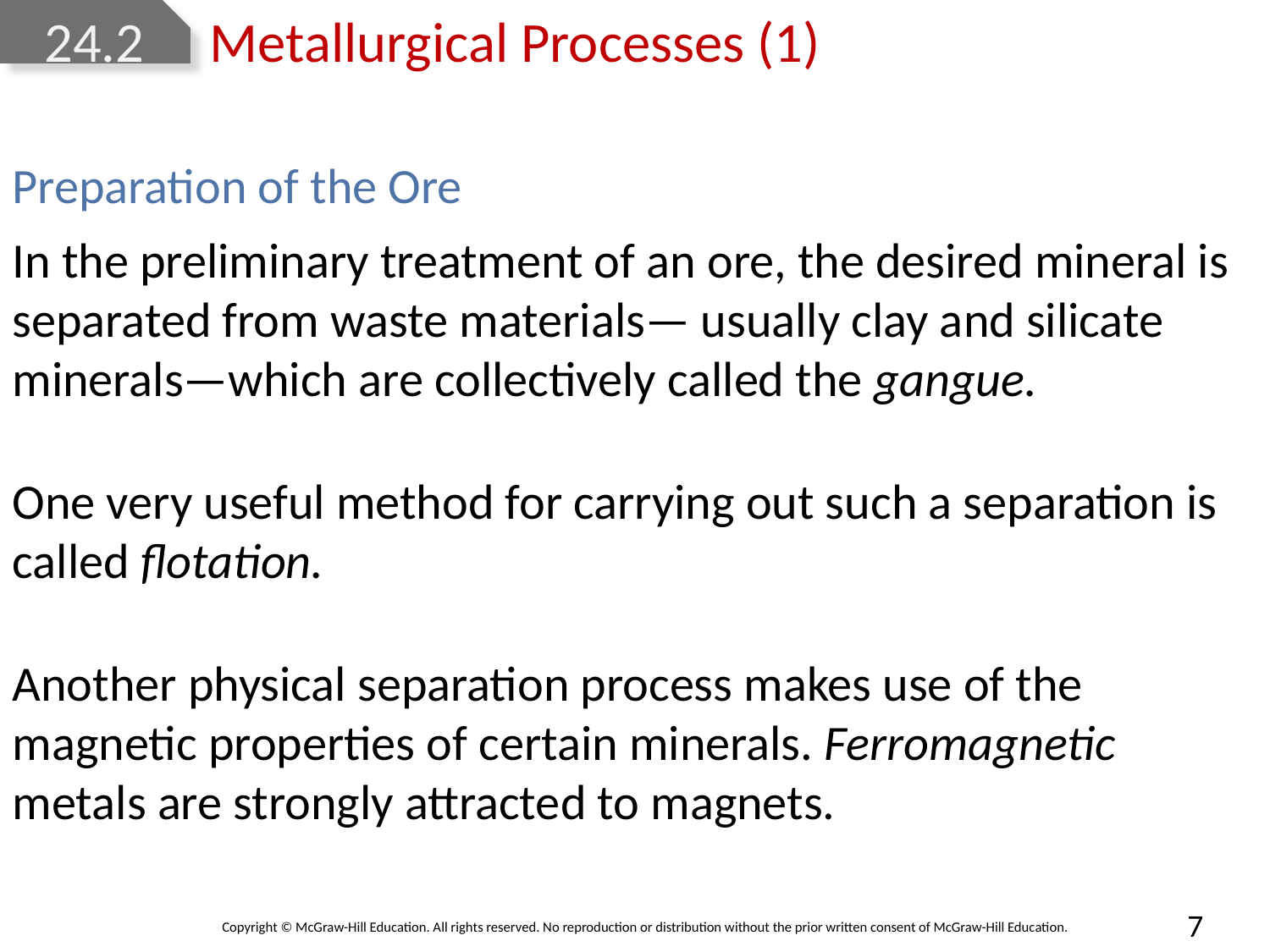

# 24.2 Metallurgical Processes (1)
Preparation of the Ore
In the preliminary treatment of an ore, the desired mineral is separated from waste materials— usually clay and silicate minerals—which are collectively called the gangue.
One very useful method for carrying out such a separation is called flotation.
Another physical separation process makes use of the magnetic properties of certain minerals. Ferromagnetic metals are strongly attracted to magnets.